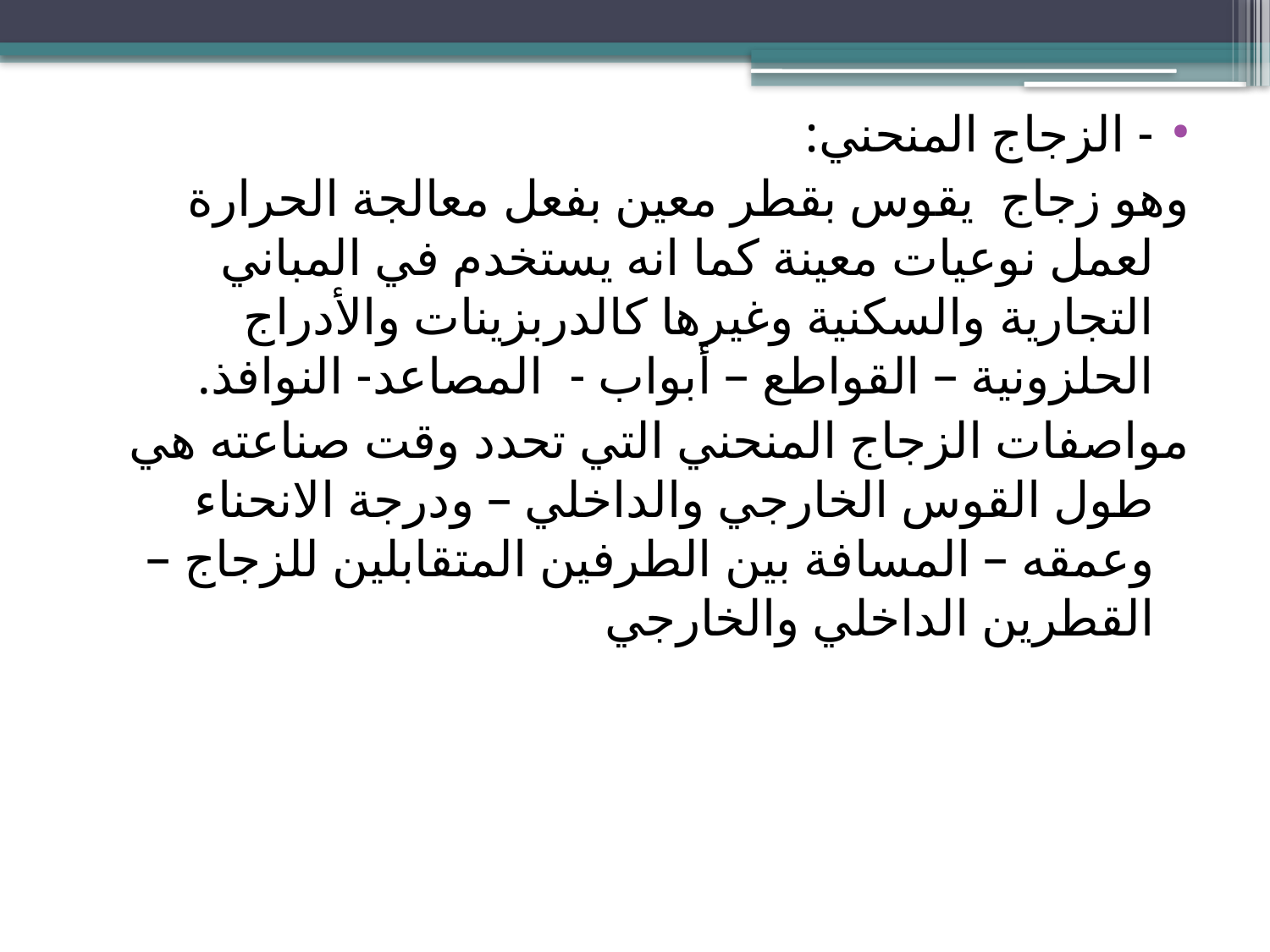

- الزجاج المنحني:
وهو زجاج  يقوس بقطر معين بفعل معالجة الحرارة لعمل نوعيات معينة كما انه يستخدم في المباني التجارية والسكنية وغيرها كالدربزينات والأدراج الحلزونية – القواطع – أبواب -  المصاعد- النوافذ.
مواصفات الزجاج المنحني التي تحدد وقت صناعته هي طول القوس الخارجي والداخلي – ودرجة الانحناء وعمقه – المسافة بين الطرفين المتقابلين للزجاج – القطرين الداخلي والخارجي